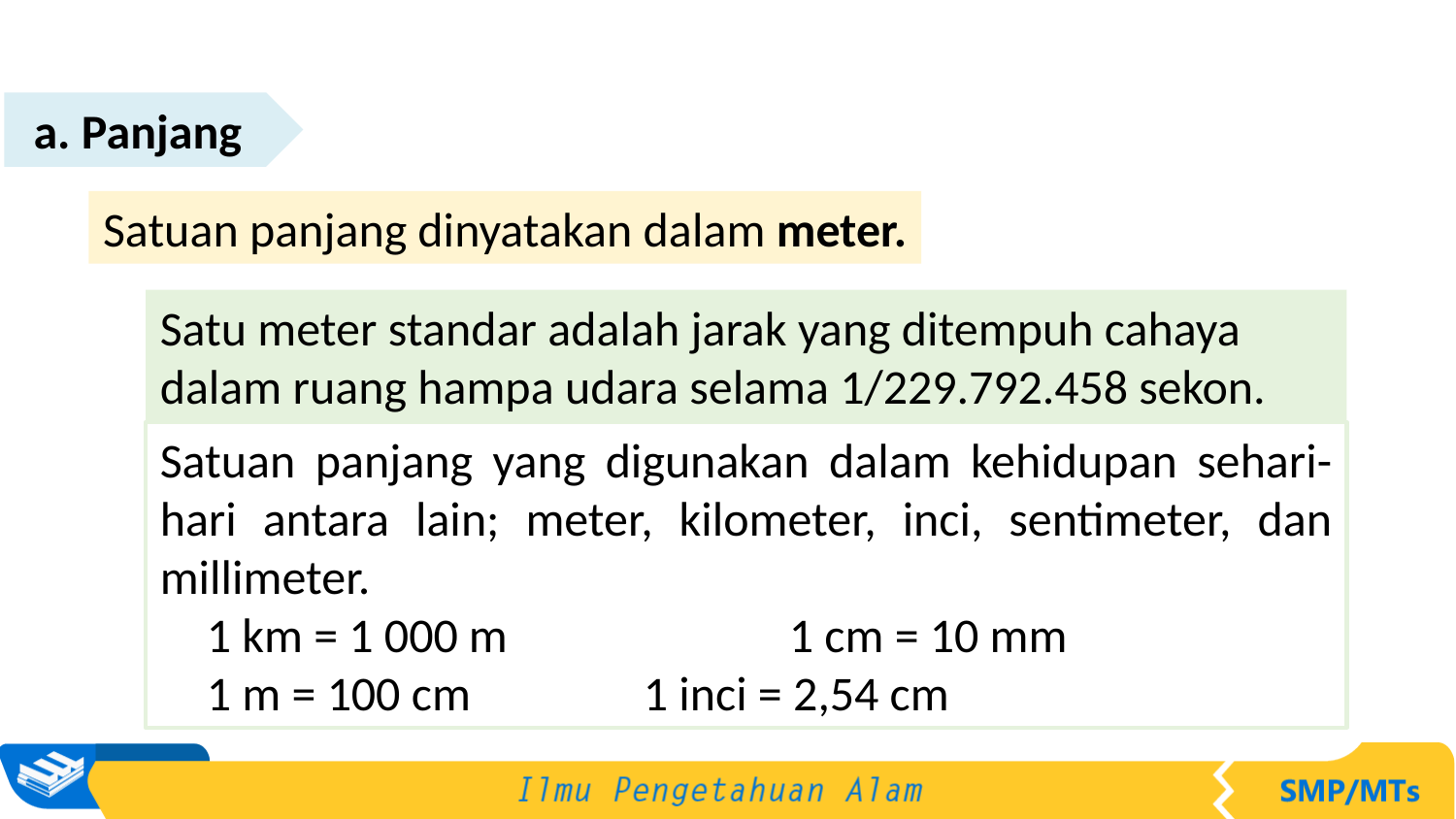

a. Panjang
Satuan panjang dinyatakan dalam meter.
Satu meter standar adalah jarak yang ditempuh cahaya dalam ruang hampa udara selama 1/229.792.458 sekon.
Satuan panjang yang digunakan dalam kehidupan sehari-hari antara lain; meter, kilometer, inci, sentimeter, dan millimeter.
1 km = 1 000 m		1 cm = 10 mm
1 m = 100 cm		1 inci = 2,54 cm